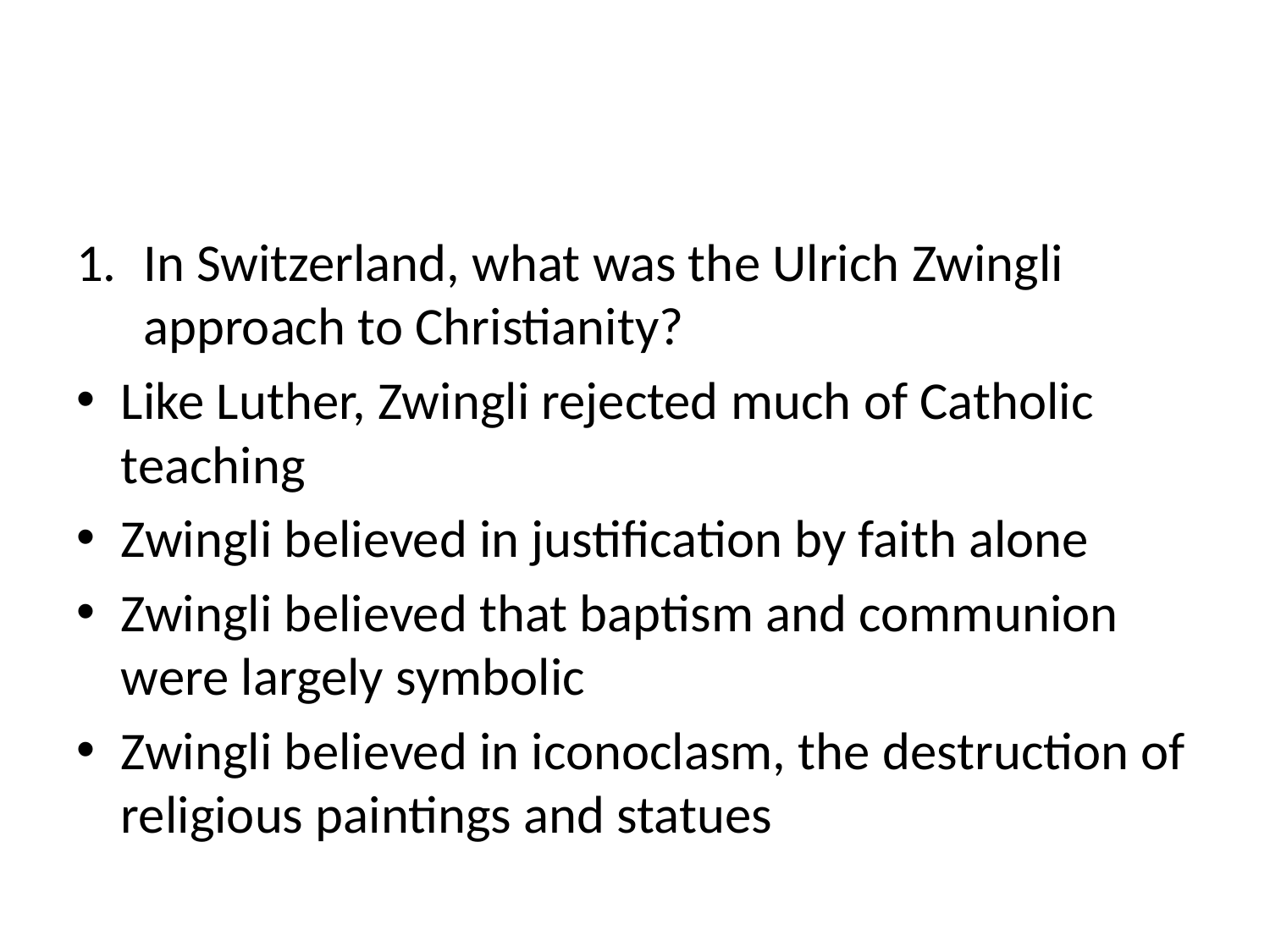

#
In Switzerland, what was the Ulrich Zwingli approach to Christianity?
Like Luther, Zwingli rejected much of Catholic teaching
Zwingli believed in justification by faith alone
Zwingli believed that baptism and communion were largely symbolic
Zwingli believed in iconoclasm, the destruction of religious paintings and statues